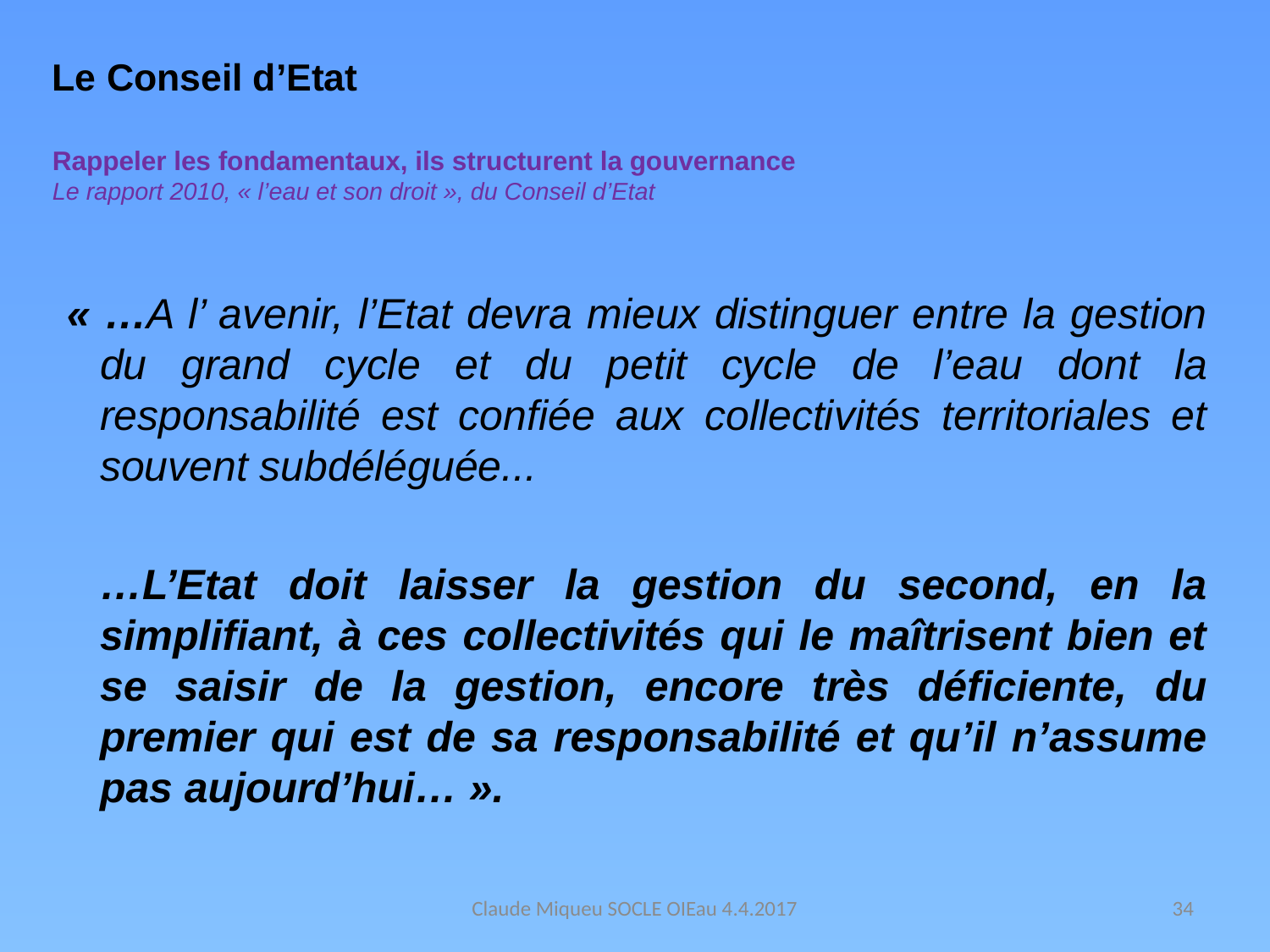

# Le Conseil d’Etat Rappeler les fondamentaux, ils structurent la gouvernance Le rapport 2010, « l’eau et son droit », du Conseil d’Etat
 « …A l’ avenir, l’Etat devra mieux distinguer entre la gestion du grand cycle et du petit cycle de l’eau dont la responsabilité est confiée aux collectivités territoriales et souvent subdéléguée...

	…L’Etat doit laisser la gestion du second, en la simplifiant, à ces collectivités qui le maîtrisent bien et se saisir de la gestion, encore très déficiente, du premier qui est de sa responsabilité et qu’il n’assume pas aujourd’hui… ».
Claude Miqueu SOCLE OIEau 4.4.2017
34